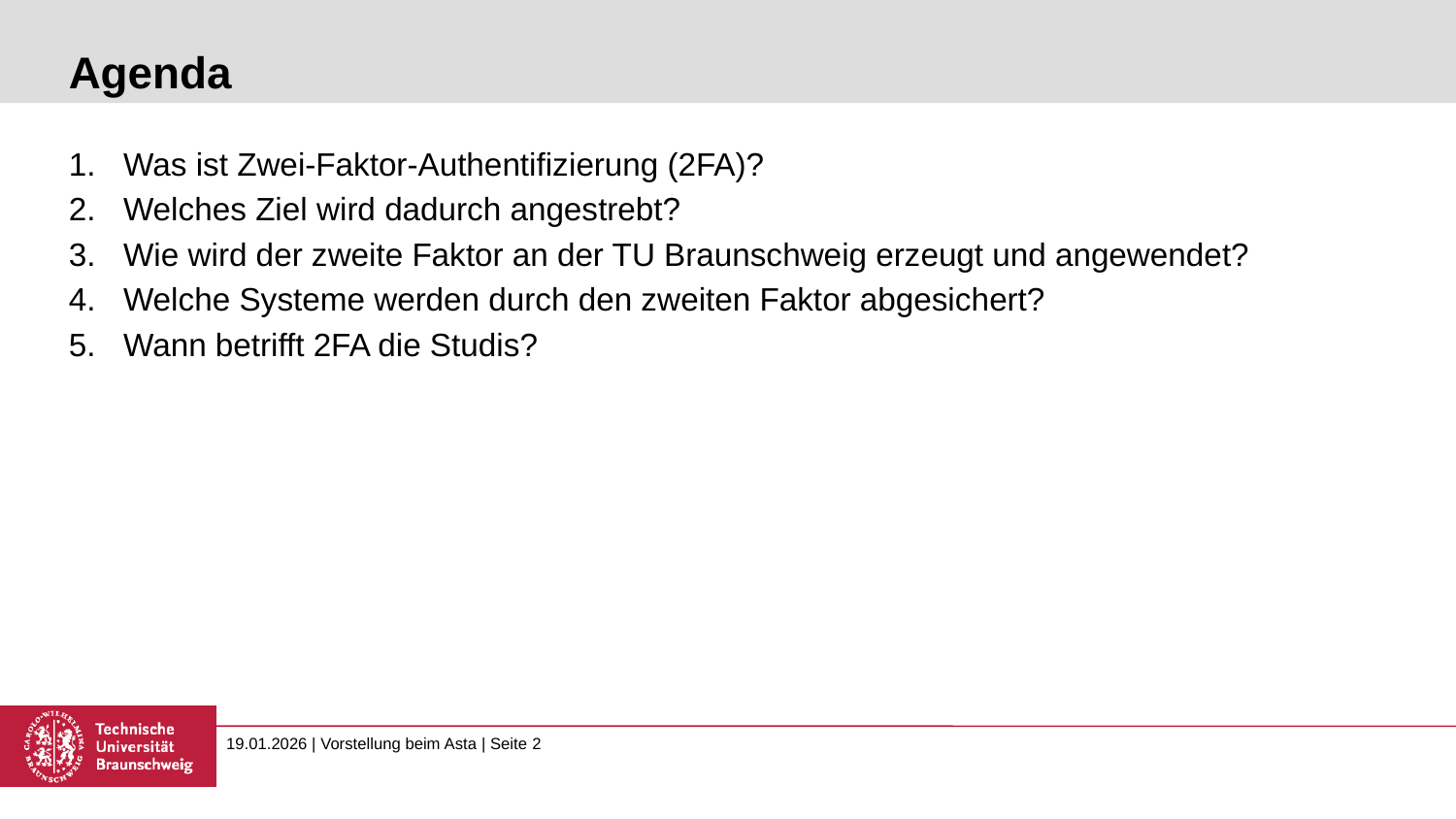

# Agenda
Was ist Zwei-Faktor-Authentifizierung (2FA)?
Welches Ziel wird dadurch angestrebt?
Wie wird der zweite Faktor an der TU Braunschweig erzeugt und angewendet?
Welche Systeme werden durch den zweiten Faktor abgesichert?
Wann betrifft 2FA die Studis?